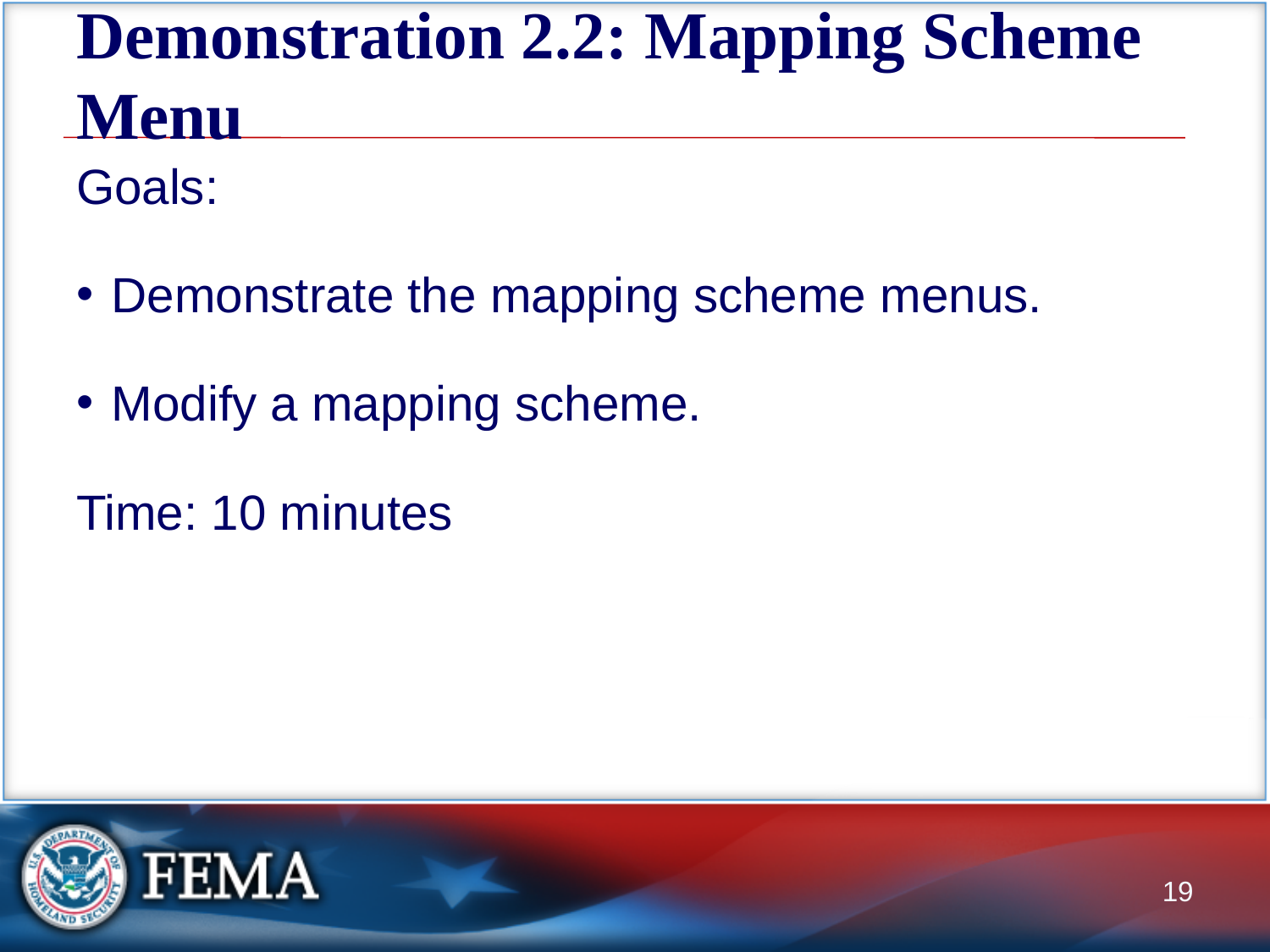

# Demonstration 2.2: Mapping Scheme Menu
Goals:
Demonstrate the mapping scheme menus.
Modify a mapping scheme.
Time: 10 minutes
19